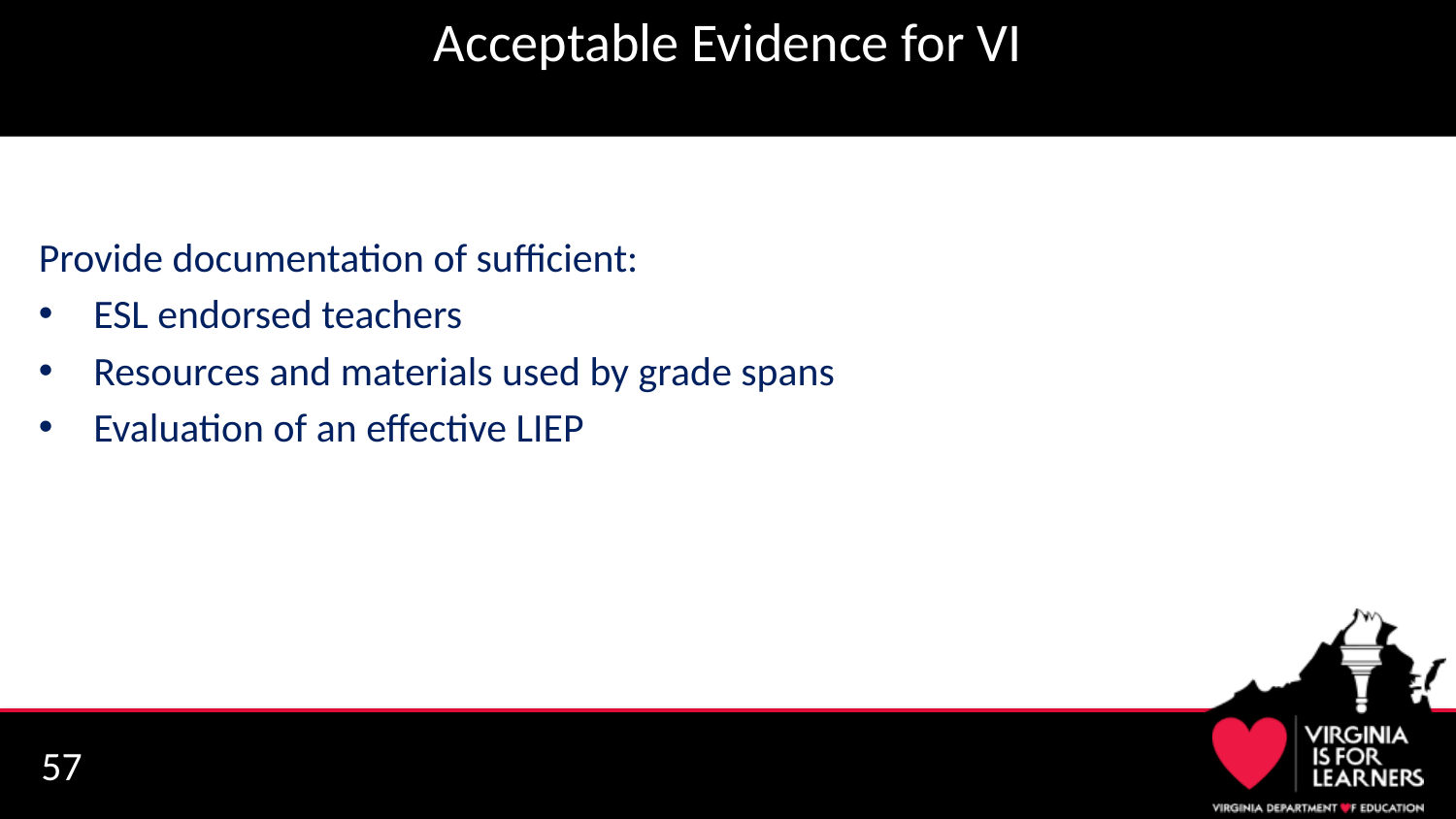

# Acceptable Evidence for VI

Provide documentation of sufficient:
ESL endorsed teachers
Resources and materials used by grade spans
Evaluation of an effective LIEP